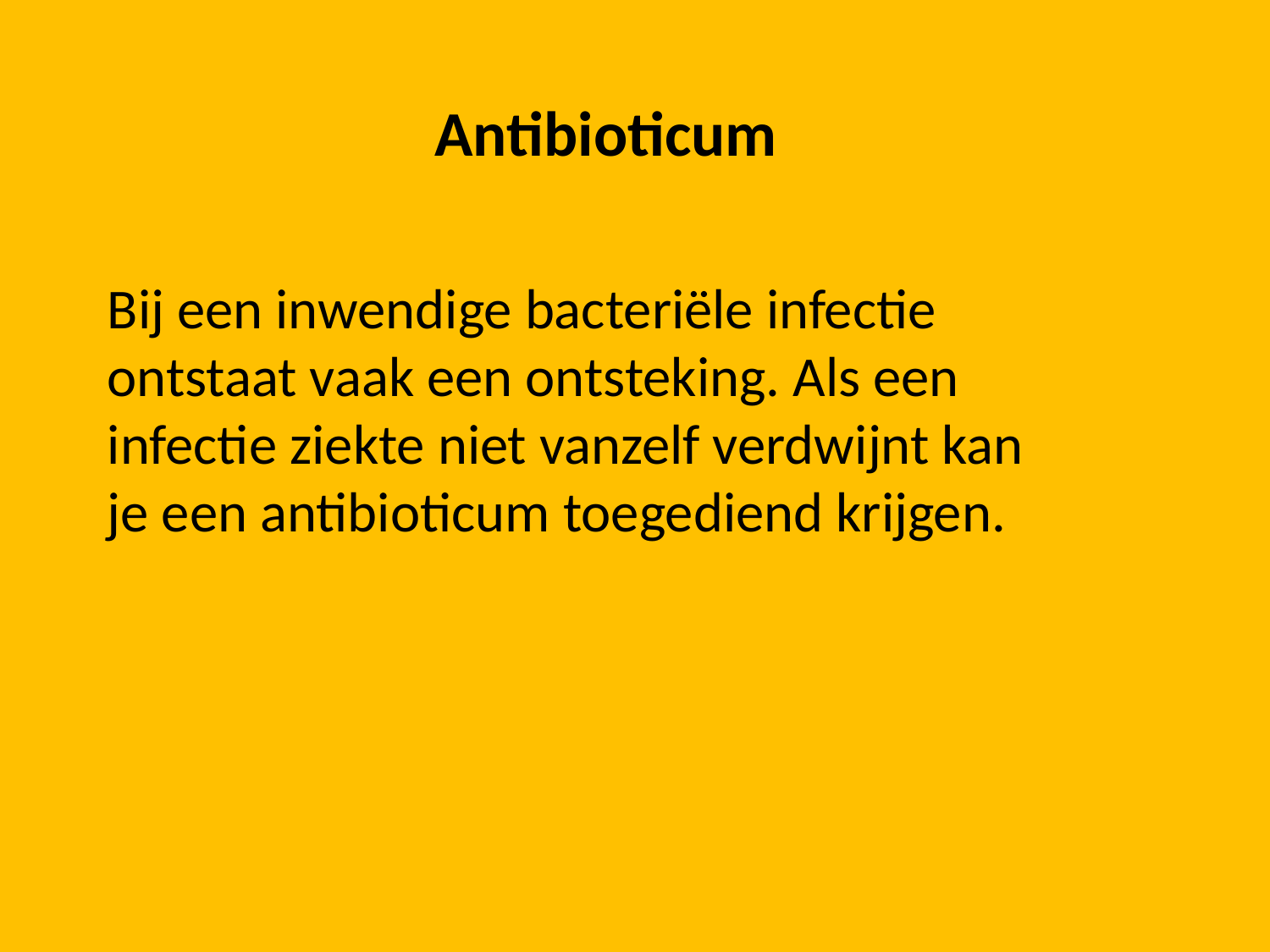

Antibioticum

Bij een inwendige bacteriële infectie ontstaat vaak een ontsteking. Als een infectie ziekte niet vanzelf verdwijnt kan je een antibioticum toegediend krijgen.